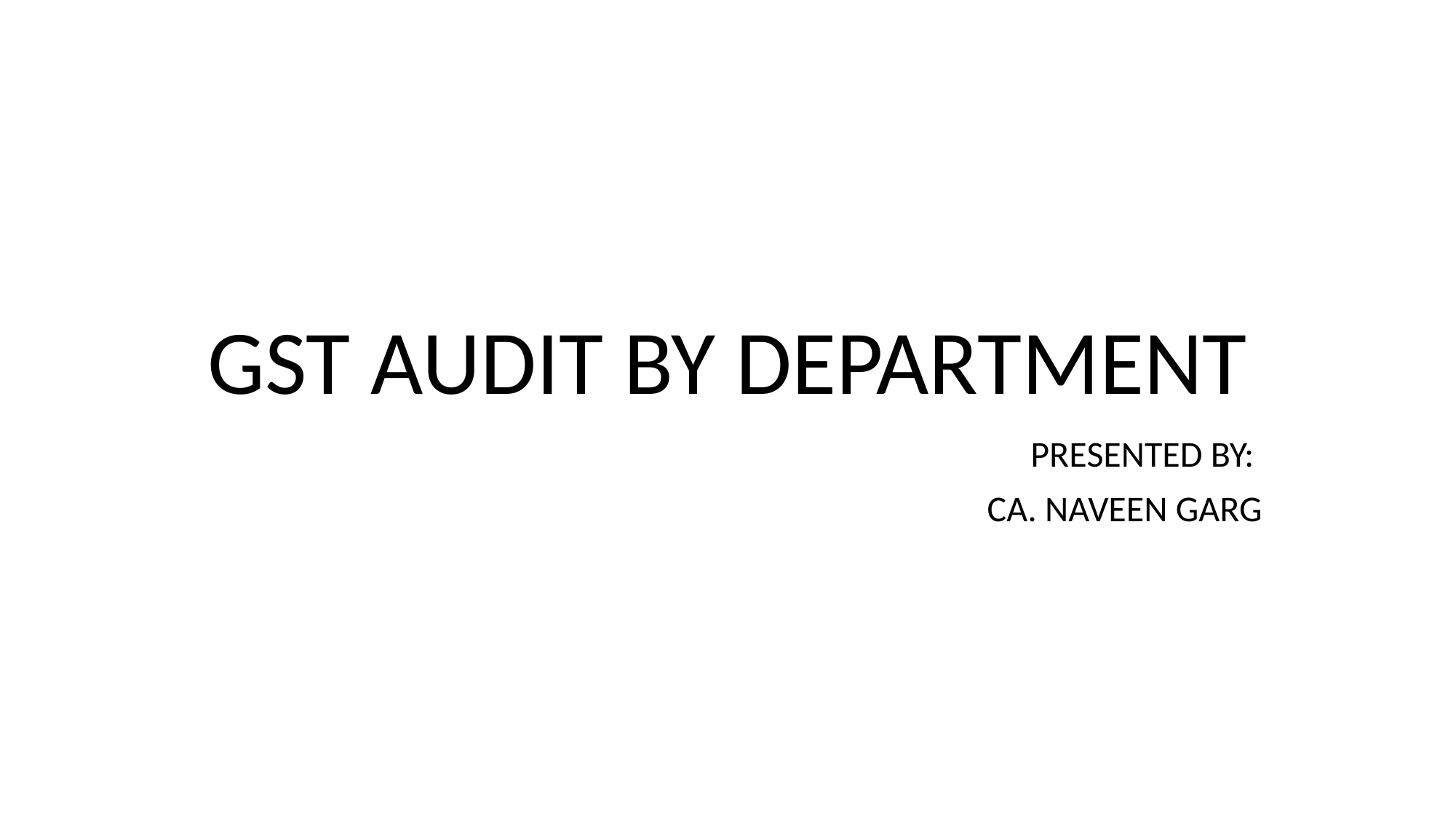

# GST AUDIT BY DEPARTMENT
PRESENTED BY:
CA. NAVEEN GARG